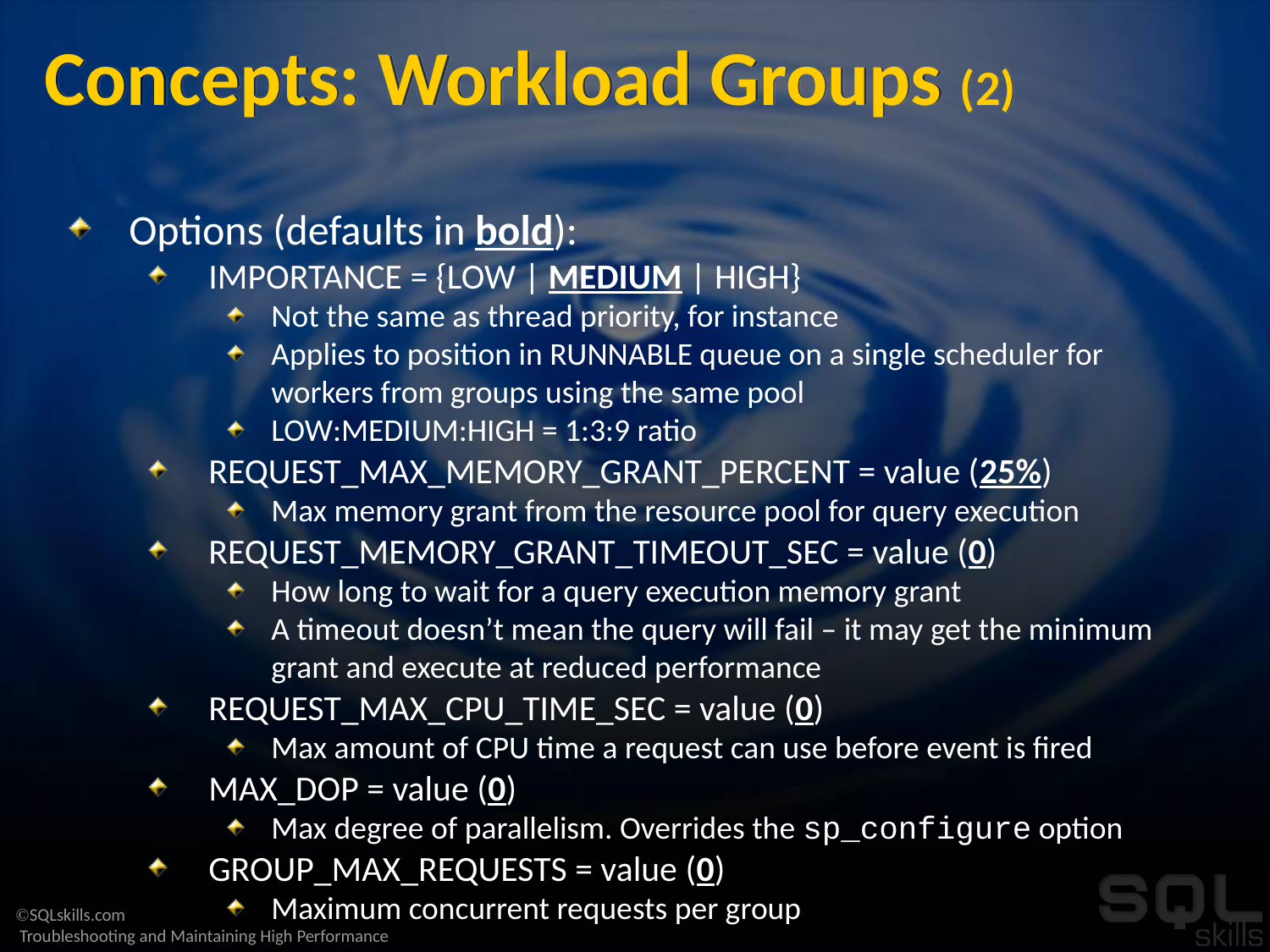

# Concepts: Workload Groups (2)
Options (defaults in bold):
IMPORTANCE = {LOW | MEDIUM | HIGH}
Not the same as thread priority, for instance
Applies to position in RUNNABLE queue on a single scheduler for workers from groups using the same pool
LOW:MEDIUM:HIGH = 1:3:9 ratio
REQUEST_MAX_MEMORY_GRANT_PERCENT = value (25%)
Max memory grant from the resource pool for query execution
REQUEST_MEMORY_GRANT_TIMEOUT_SEC = value (0)
How long to wait for a query execution memory grant
A timeout doesn’t mean the query will fail – it may get the minimum grant and execute at reduced performance
REQUEST_MAX_CPU_TIME_SEC = value (0)
Max amount of CPU time a request can use before event is fired
MAX_DOP = value (0)
Max degree of parallelism. Overrides the sp_configure option
GROUP_MAX_REQUESTS = value (0)
Maximum concurrent requests per group